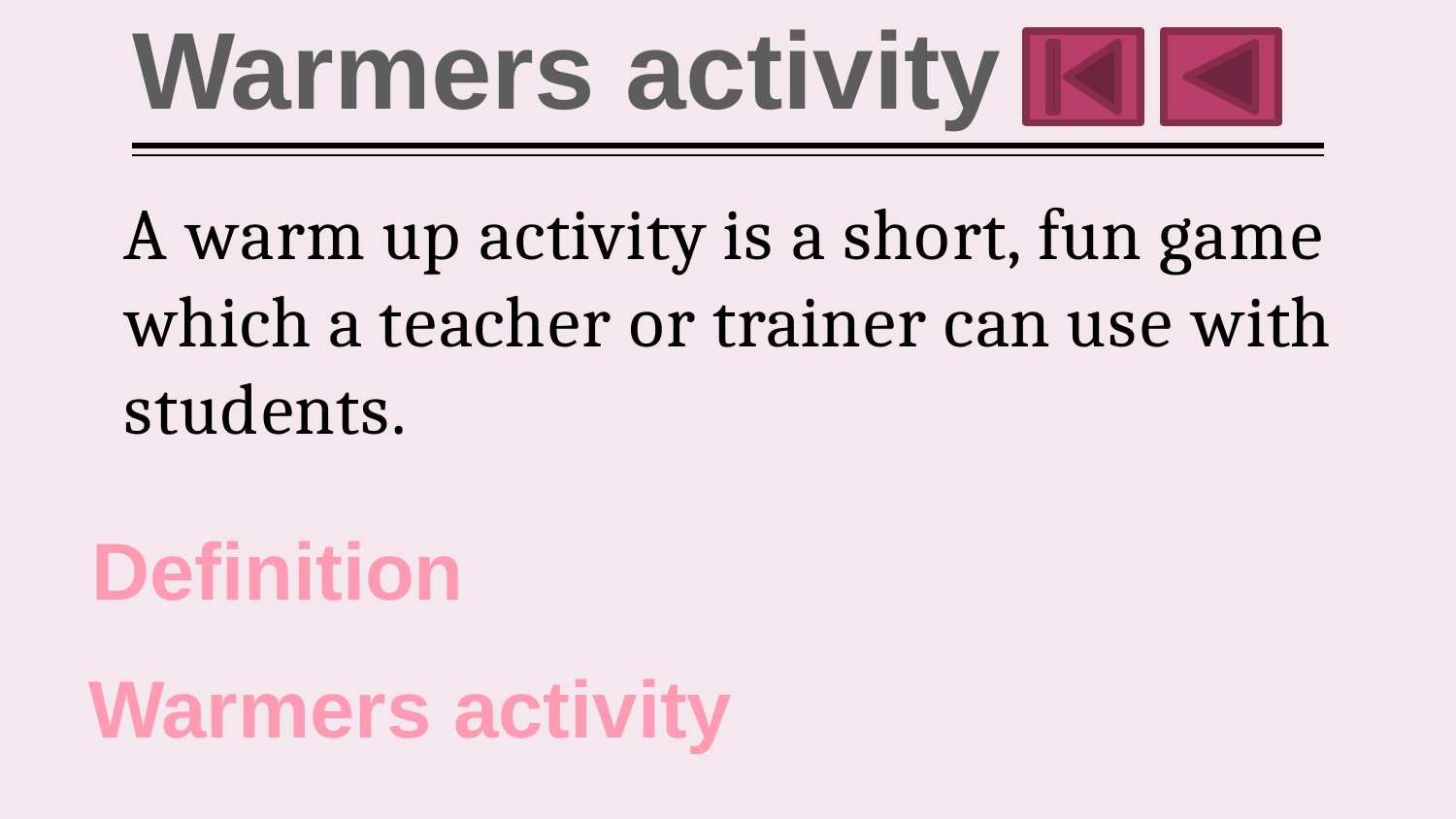

# Warmers activity

A warm up activity is a short, fun game which a teacher or trainer can use with students.
Definition
Warmers activity